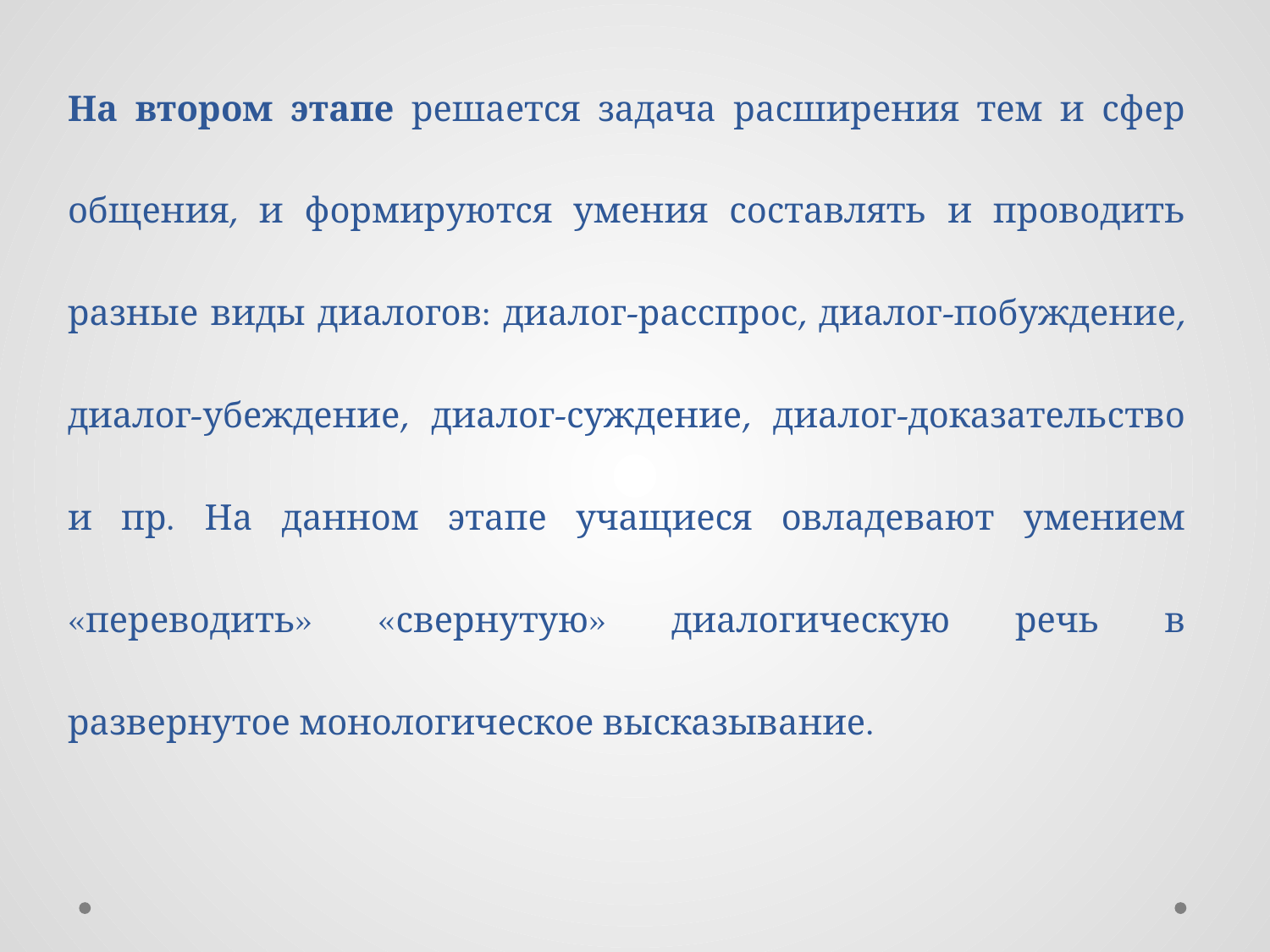

# На втором этапе решается задача расширения тем и сфер общения, и формируются умения составлять и проводить разные виды диалогов: диалог-расспрос, диалог-побуждение, диалог-убеждение, диалог-суждение, диалог-доказательство и пр. На данном этапе учащиеся овладевают умением «переводить» «свернутую» диалогическую речь в развернутое монологическое высказывание.